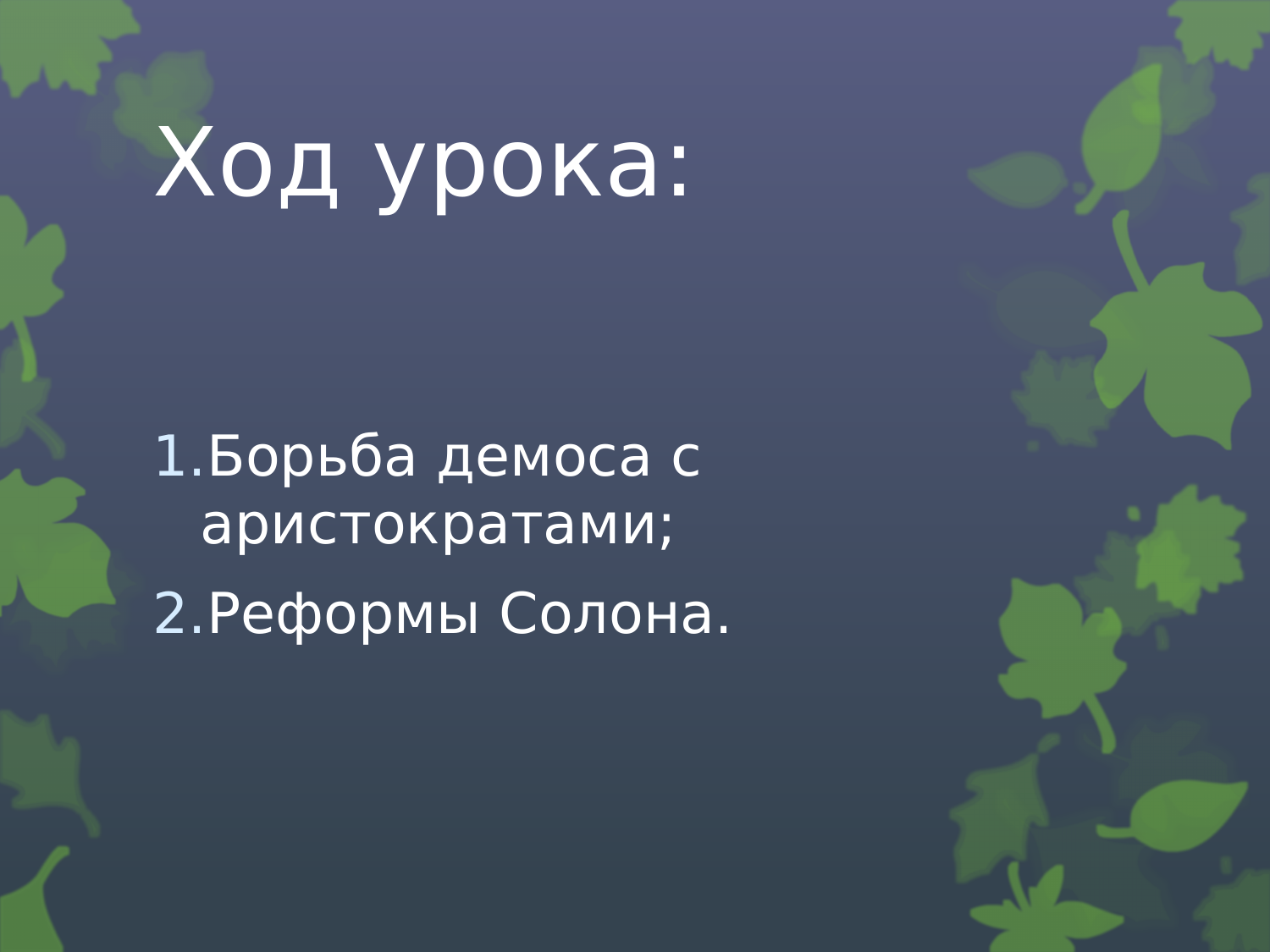

# Ход урока:
Борьба демоса с аристократами;
Реформы Солона.